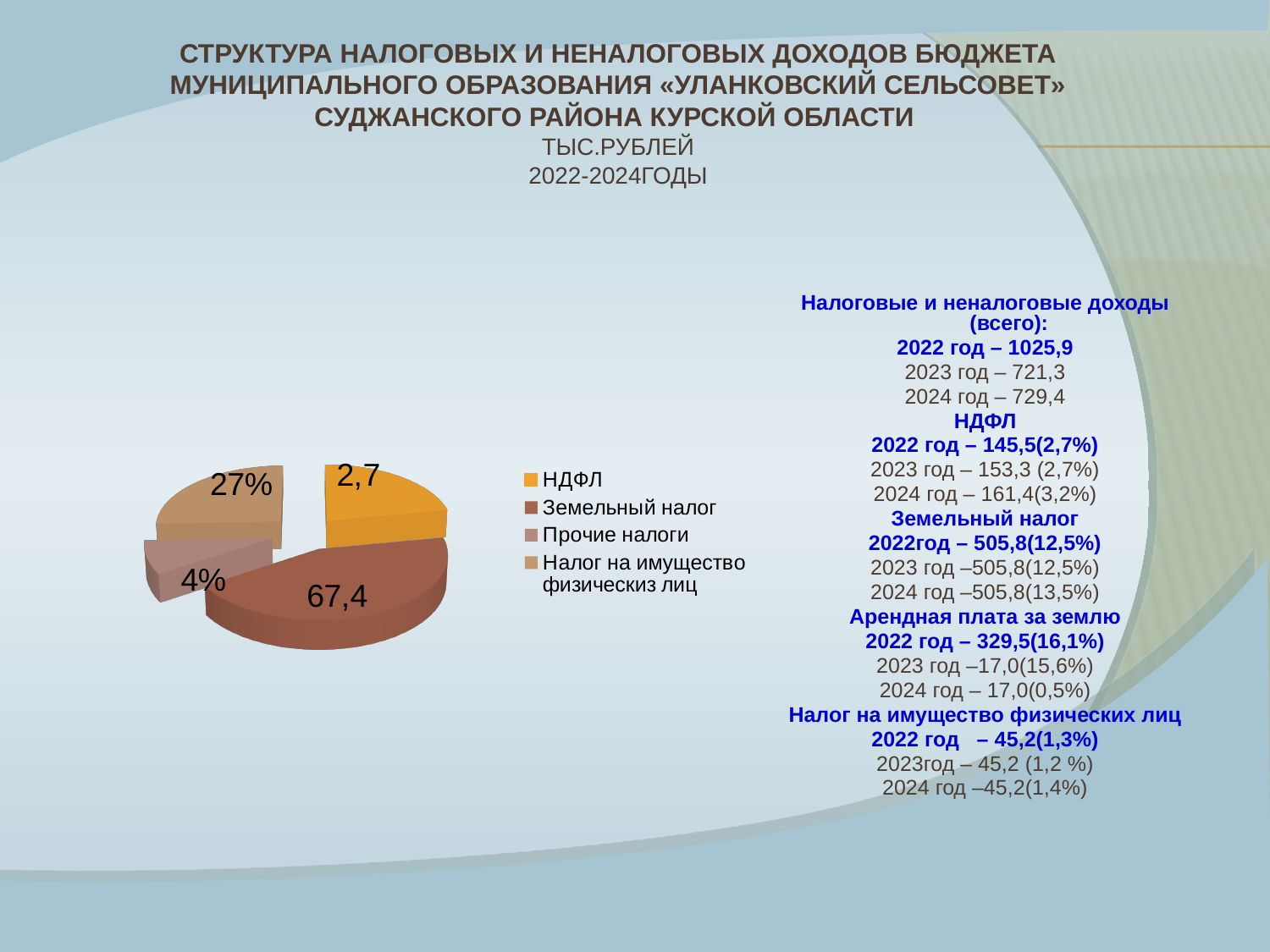

# Структура налоговых и неналоговых доходов бюджета муниципального образования «Уланковский сельсовет» Суджанского района Курской области тыс.рублей 2022-2024годы

[unsupported chart]

Налоговые и неналоговые доходы (всего):
2022 год – 1025,9
2023 год – 721,3
2024 год – 729,4
НДФЛ
2022 год – 145,5(2,7%)
2023 год – 153,3 (2,7%)
2024 год – 161,4(3,2%)
Земельный налог
2022год – 505,8(12,5%)
2023 год –505,8(12,5%)
2024 год –505,8(13,5%)
Арендная плата за землю
2022 год – 329,5(16,1%)
2023 год –17,0(15,6%)
2024 год – 17,0(0,5%)
Налог на имущество физических лиц
2022 год   – 45,2(1,3%)
2023год – 45,2 (1,2 %)
2024 год –45,2(1,4%)